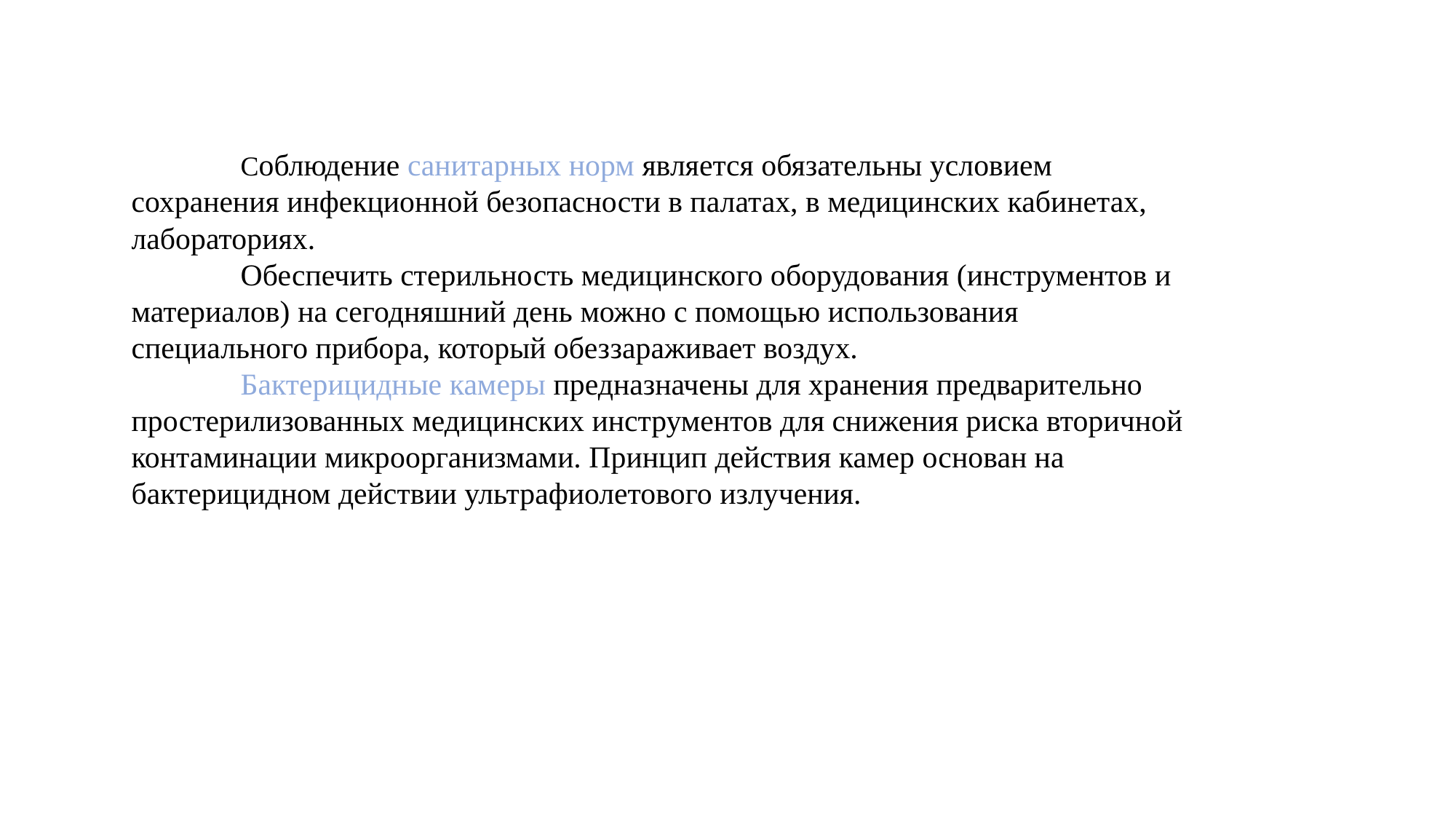

Соблюдение санитарных норм является обязательны условием сохранения инфекционной безопасности в палатах, в медицинских кабинетах, лабораториях.
 	Обеспечить стерильность медицинского оборудования (инструментов и материалов) на сегодняшний день можно с помощью использования специального прибора, который обеззараживает воздух.
	Бактерицидные камеры предназначены для хранения предварительно простерилизованных медицинских инструментов для снижения риска вторичной контаминации микроорганизмами. Принцип действия камер основан на бактерицидном действии ультрафиолетового излучения.